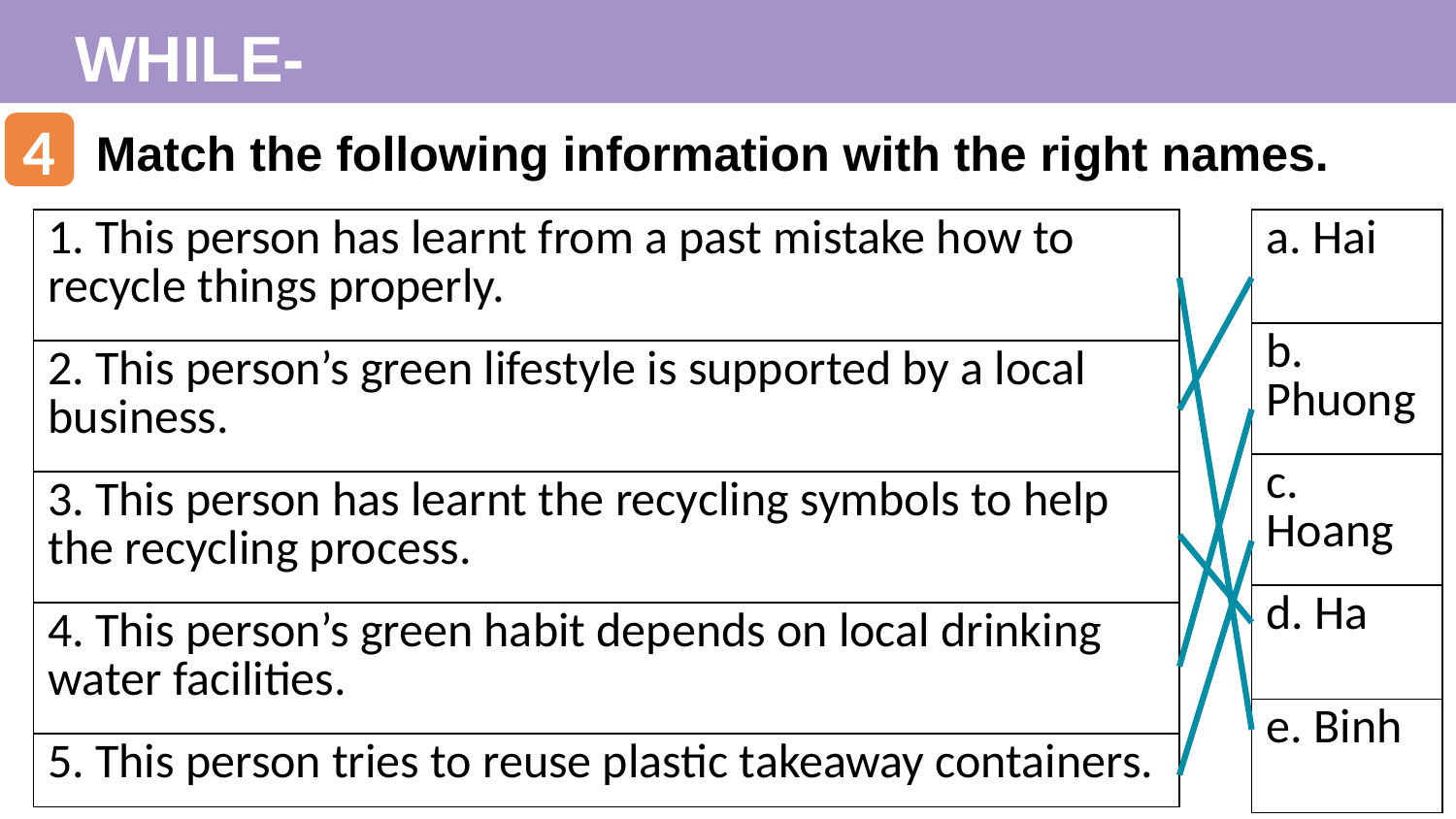

WHILE-READING
4
Match the following information with the right names.
| 1. This person has learnt from a past mistake how to recycle things properly. |
| --- |
| 2. This person’s green lifestyle is supported by a local business. |
| 3. This person has learnt the recycling symbols to help the recycling process. |
| 4. This person’s green habit depends on local drinking water facilities. |
| 5. This person tries to reuse plastic takeaway containers. |
| a. Hai |
| --- |
| b. Phuong |
| c. Hoang |
| d. Ha |
| e. Binh |